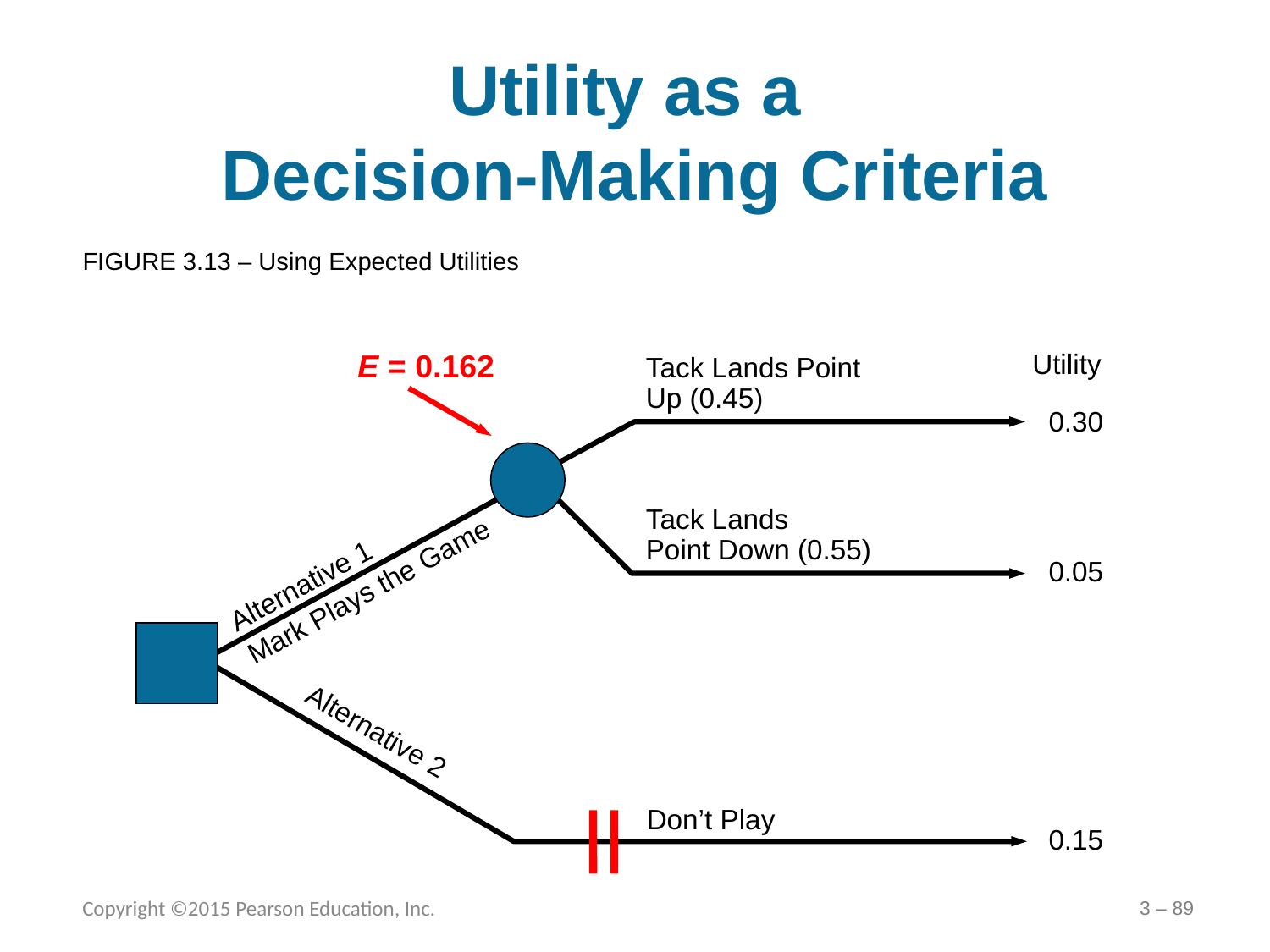

# Utility as a Decision-Making Criteria
FIGURE 3.13 – Using Expected Utilities
Utility
Tack Lands Point Up (0.45)
0.30

Tack Lands
Point Down (0.55)
Alternative 1
Mark Plays the Game
0.05

Alternative 2
Don’t Play
0.15
E = 0.162

Copyright ©2015 Pearson Education, Inc.
3 – 89